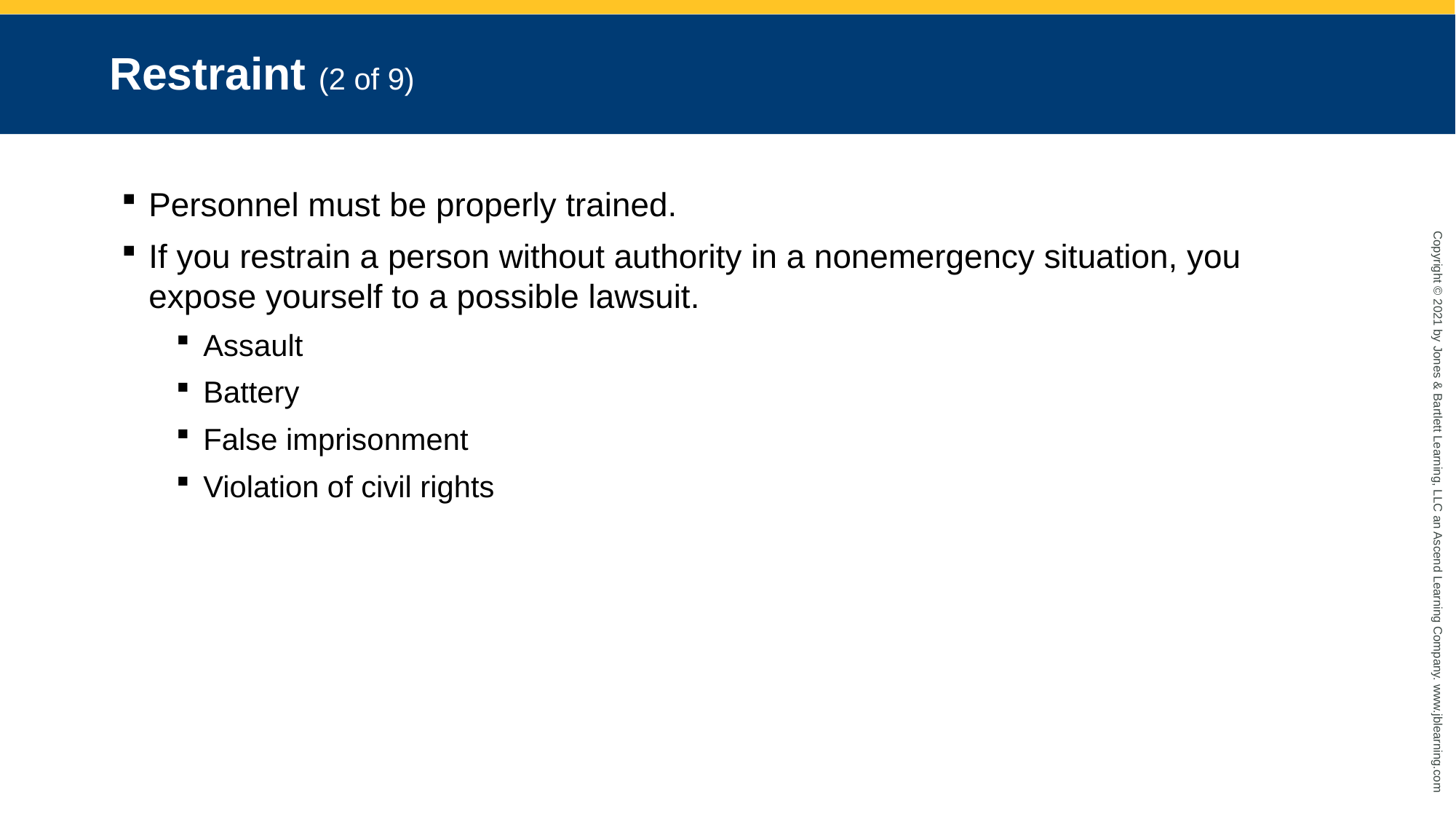

# Restraint (2 of 9)
Personnel must be properly trained.
If you restrain a person without authority in a nonemergency situation, you expose yourself to a possible lawsuit.
Assault
Battery
False imprisonment
Violation of civil rights